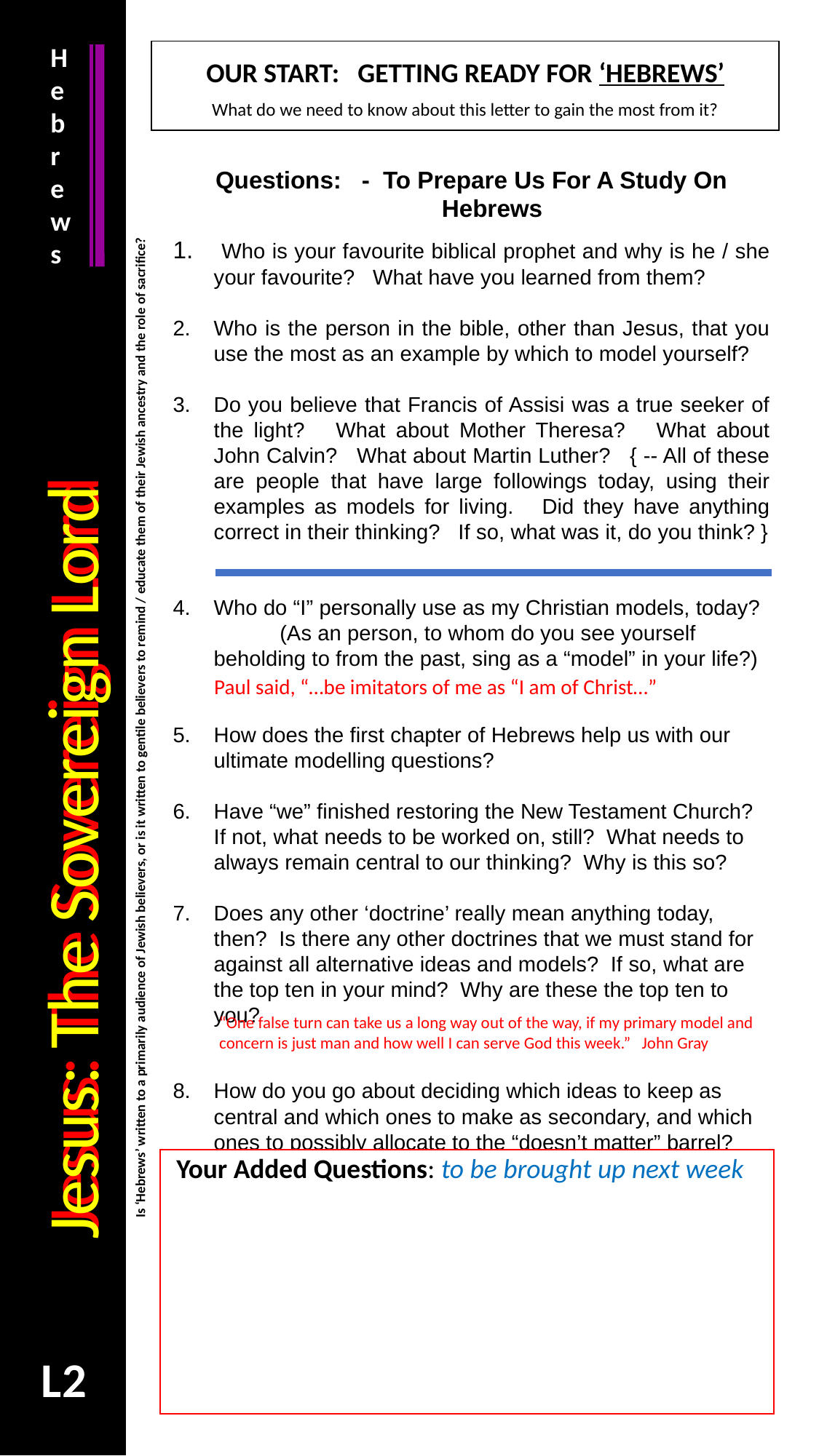

Hebrews

OUR START:   GETTING READY FOR ‘HEBREWS’
What do we need to know about this letter to gain the most from it?
Questions:   -  To Prepare Us For A Study On Hebrews
 Who is your favourite biblical prophet and why is he / she your favourite?   What have you learned from them?

Who is the person in the bible, other than Jesus, that you use the most as an example by which to model yourself?

Do you believe that Francis of Assisi was a true seeker of the light?   What about Mother Theresa?   What about John Calvin?   What about Martin Luther?   { -- All of these are people that have large followings today, using their examples as models for living.   Did they have anything correct in their thinking?   If so, what was it, do you think? }

Who do “I” personally use as my Christian models, today?             (As an person, to whom do you see yourself beholding to from the past, sing as a “model” in your life?)

How does the first chapter of Hebrews help us with our ultimate modelling questions?

Have “we” finished restoring the New Testament Church?  If not, what needs to be worked on, still?  What needs to always remain central to our thinking?  Why is this so?

Does any other ‘doctrine’ really mean anything today, then?  Is there any other doctrines that we must stand for against all alternative ideas and models?  If so, what are the top ten in your mind?  Why are these the top ten to you?

How do you go about deciding which ideas to keep as central and which ones to make as secondary, and which ones to possibly allocate to the “doesn’t matter” barrel?
Jesus: The Sovereign Lord
Jesus: The Sovereign Lord
Paul said, “…be imitators of me as “I am of Christ…”
Is ‘Hebrews’ written to a primarily audience of Jewish believers, or is it written to gentile believers to remind / educate them of their Jewish ancestry and the role of sacrifice?
“One false turn can take us a long way out of the way, if my primary model and concern is just man and how well I can serve God this week.”   John Gray
Your Added Questions: to be brought up next week

L2